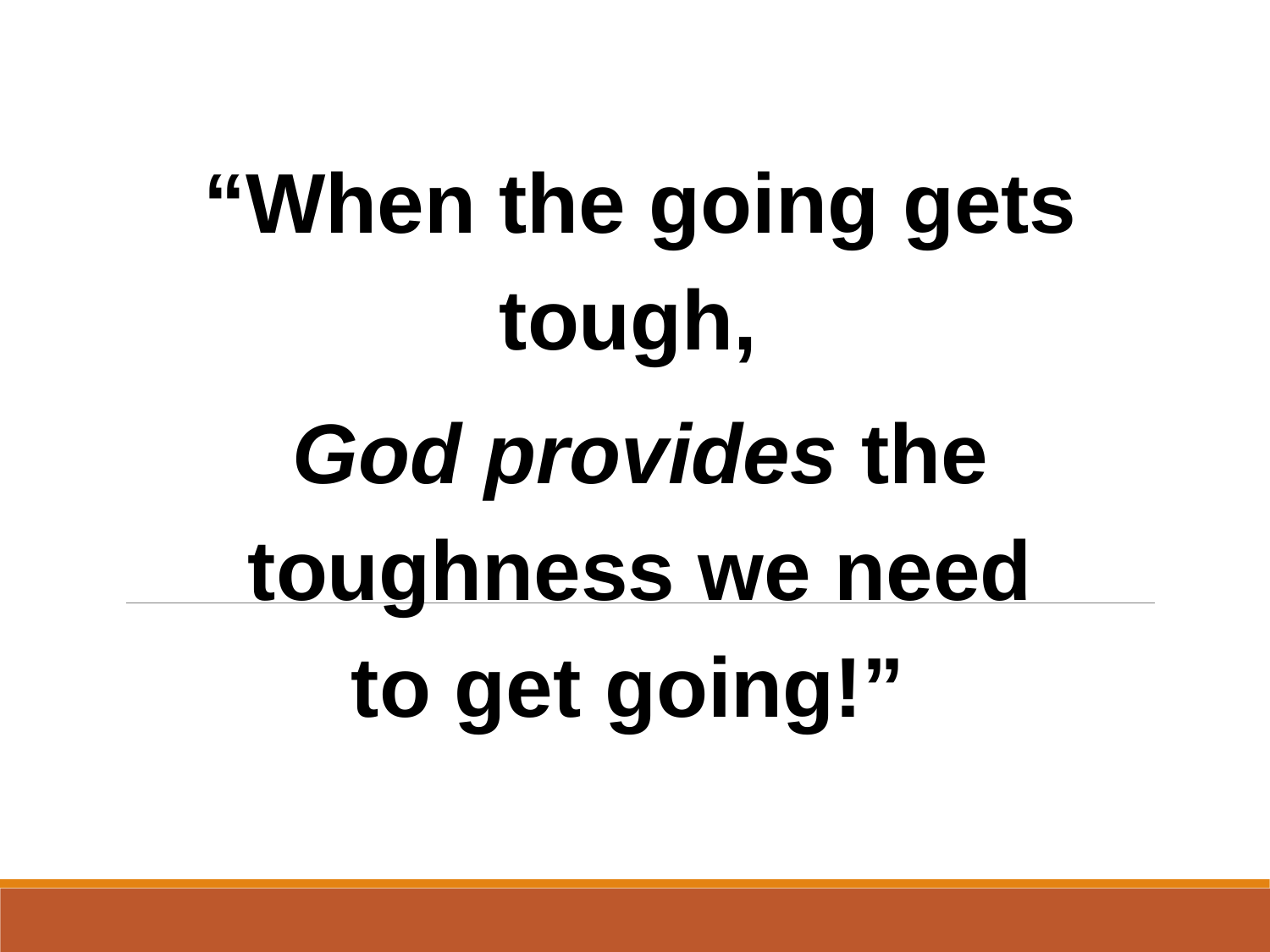

“When the going gets tough,
God provides the toughness we need to get going!”